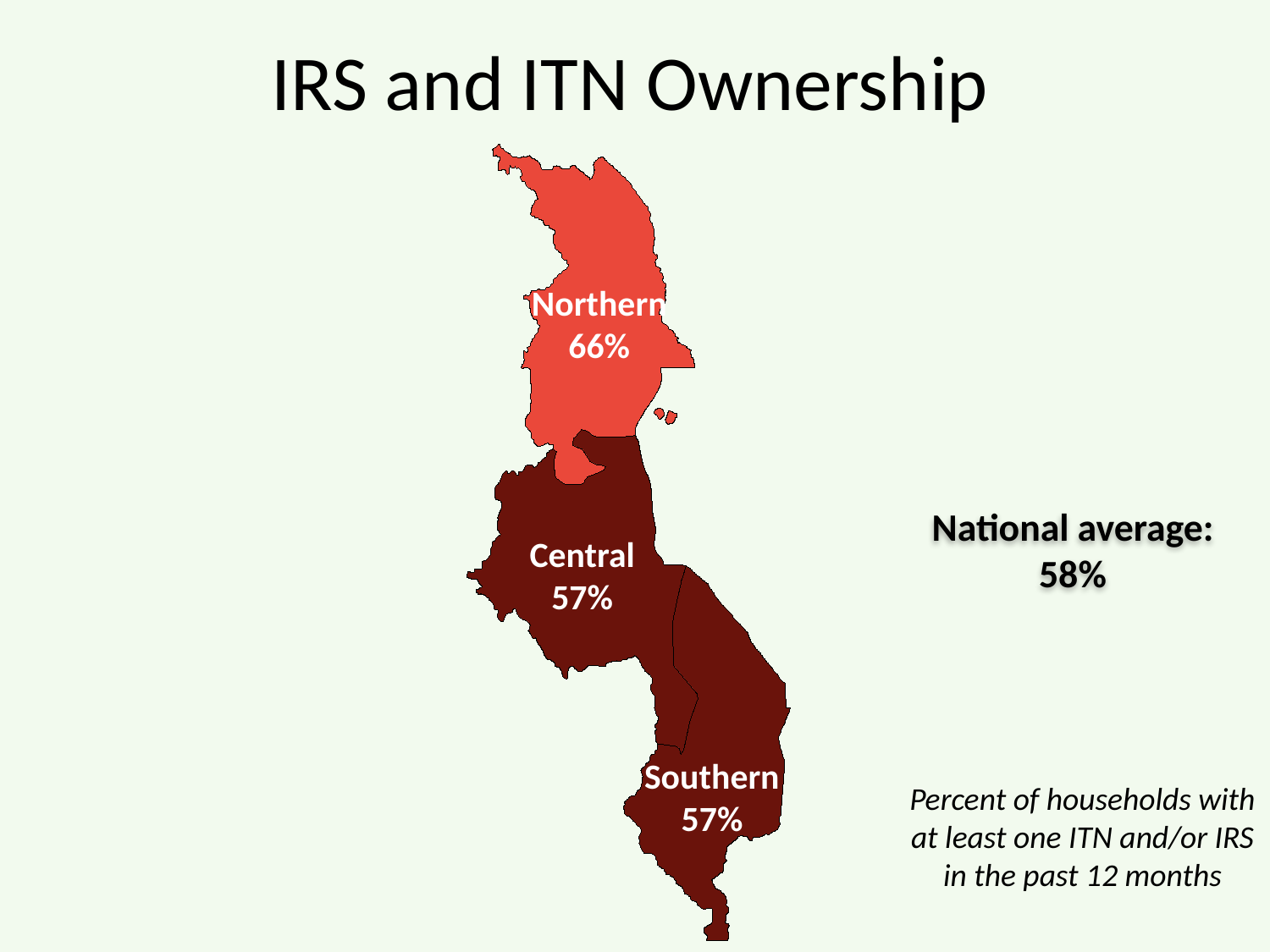

# IRS and ITN Ownership

Northern
66%
National average: 58%
Central
57%
Southern
57%
Percent of households with at least one ITN and/or IRS in the past 12 months